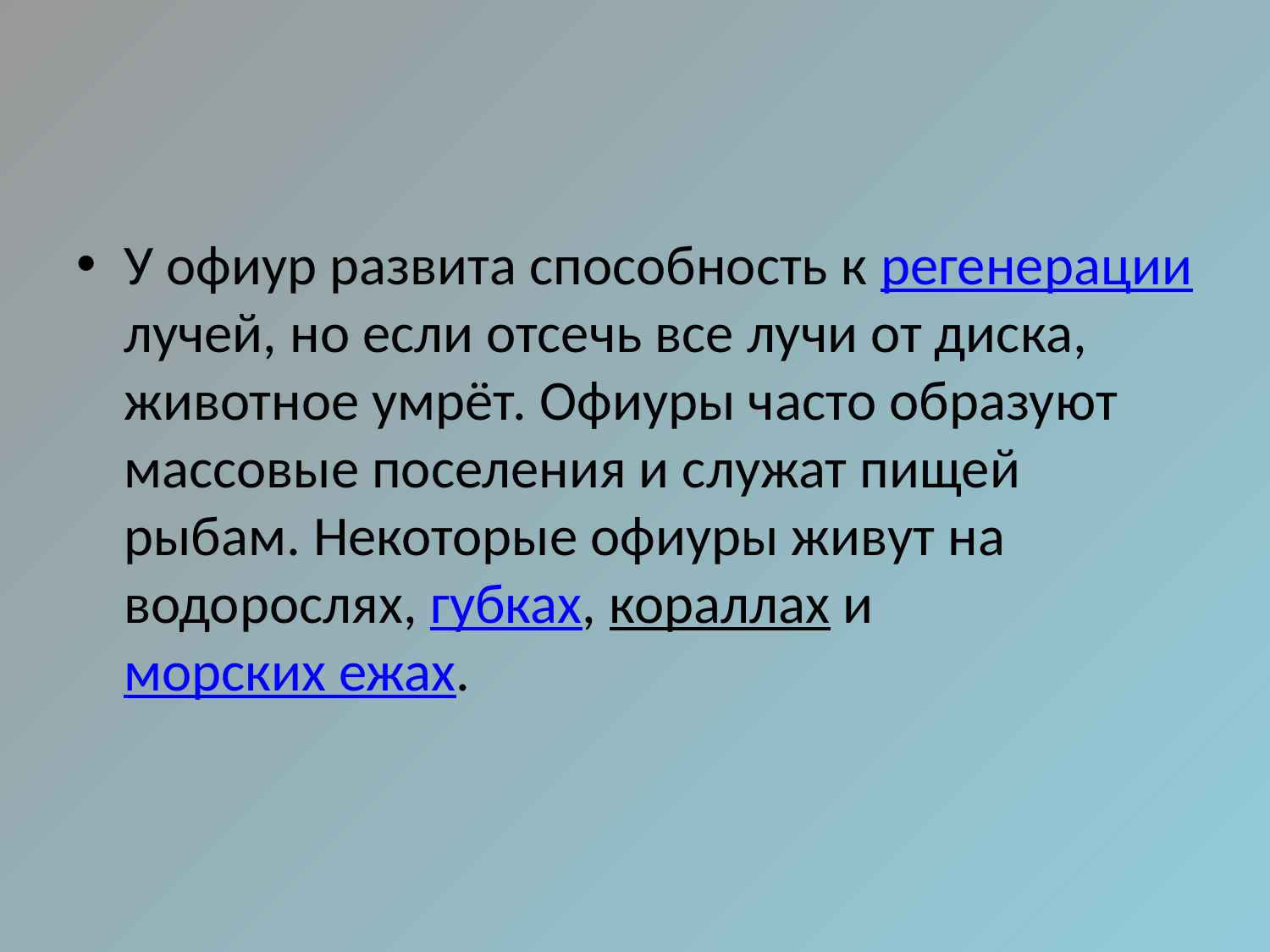

У офиур развита способность к регенерации лучей, но если отсечь все лучи от диска, животное умрёт. Офиуры часто образуют массовые поселения и служат пищей рыбам. Некоторые офиуры живут на водорослях, губках, кораллах и морских ежах.